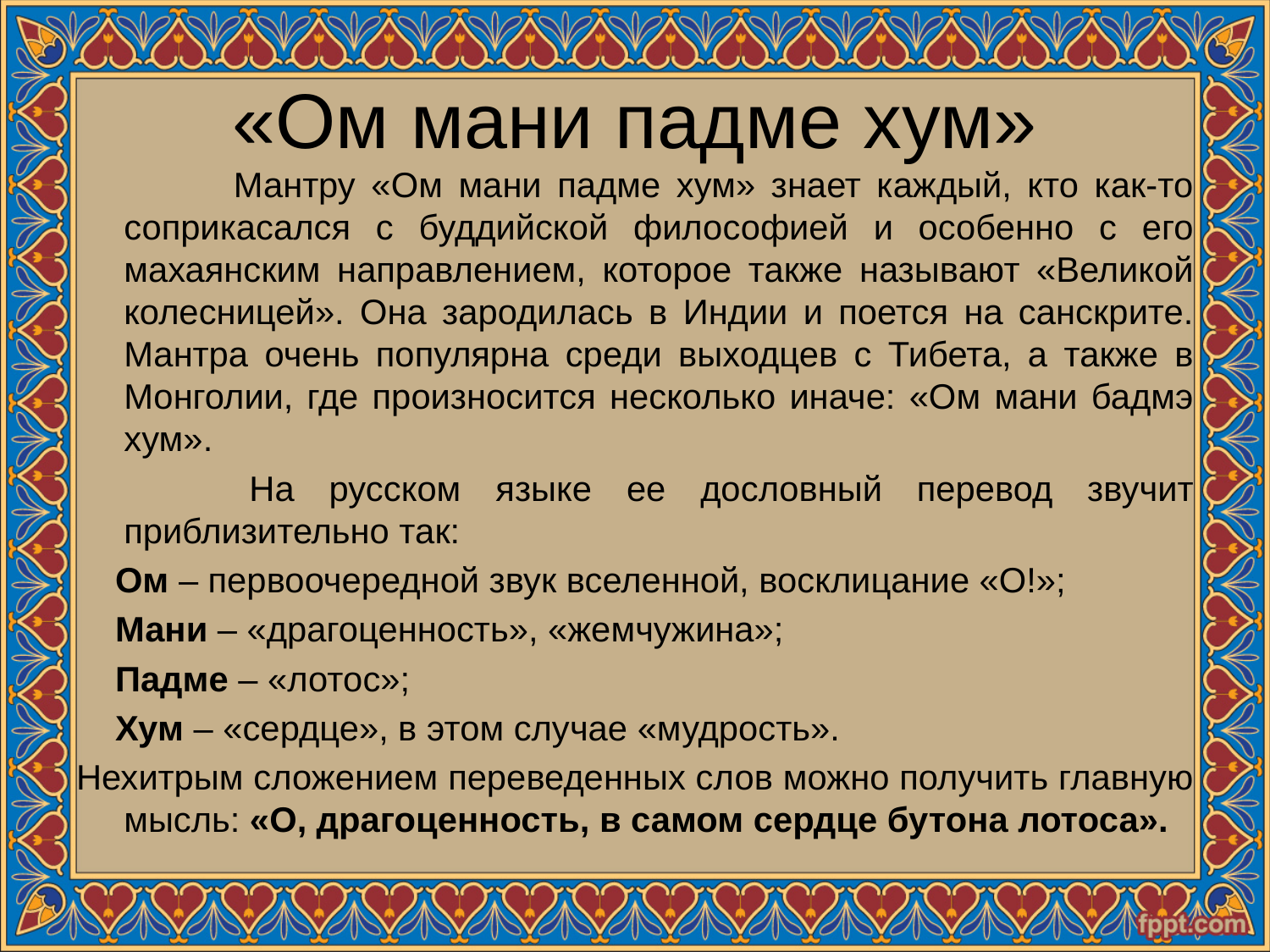

# «Ом мани падме хум»
          Мантру «Ом мани падме хум» знает каждый, кто как-то соприкасался с буддийской философией и особенно с его махаянским направлением, которое также называют «Великой колесницей». Она зародилась в Индии и поется на санскрите. Мантра очень популярна среди выходцев с Тибета, а также в Монголии, где произносится несколько иначе: «Ом мани бадмэ хум».
     На русском языке ее дословный перевод звучит приблизительно так:
    Ом – первоочередной звук вселенной, восклицание «О!»;
    Мани – «драгоценность», «жемчужина»;
    Падме – «лотос»;
    Хум – «сердце», в этом случае «мудрость».
Нехитрым сложением переведенных слов можно получить главную мысль: «О, драгоценность, в самом сердце бутона лотоса».